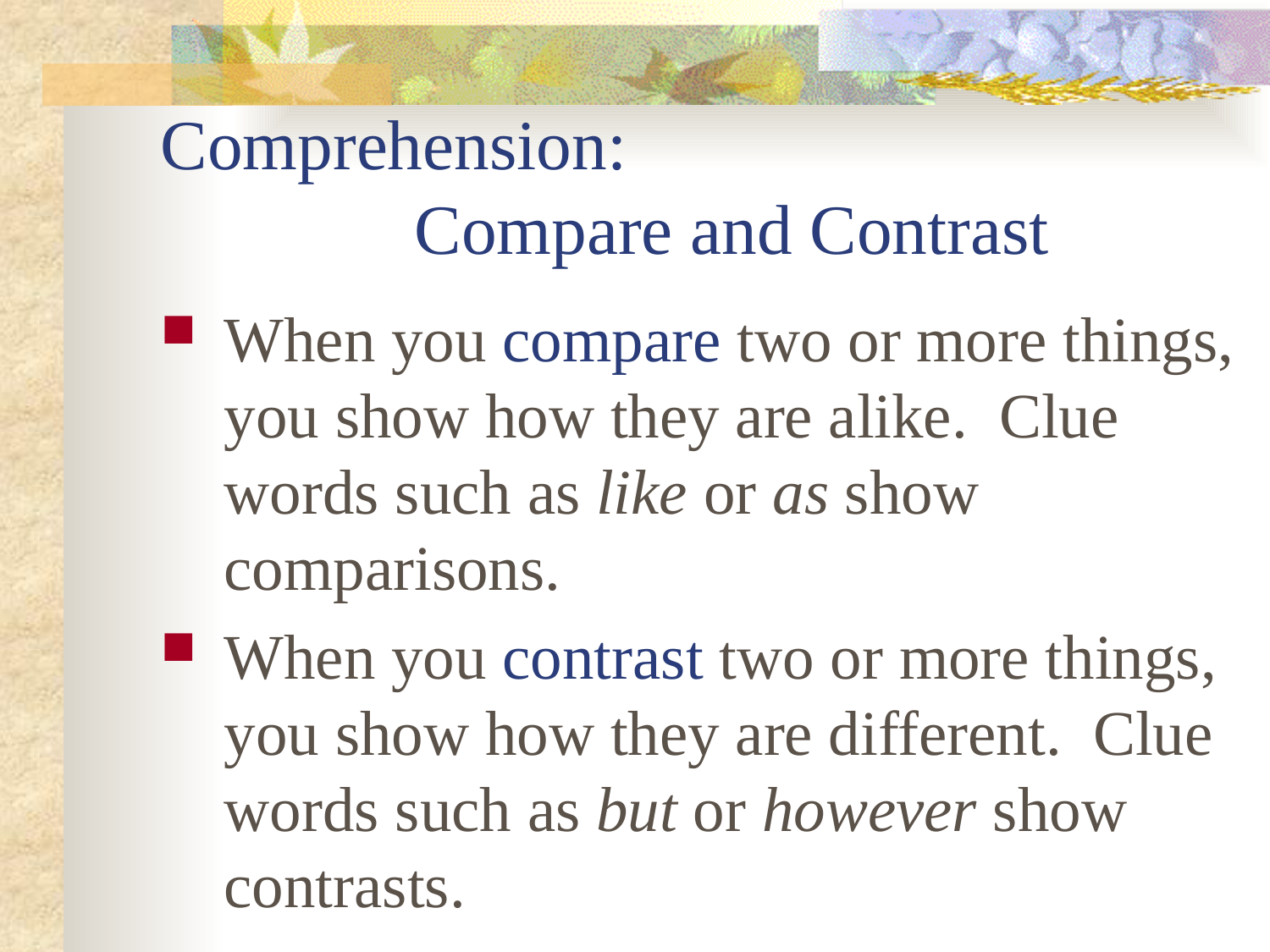

# Comprehension: Compare and Contrast
When you compare two or more things, you show how they are alike.  Clue words such as like or as show comparisons.
When you contrast two or more things, you show how they are different.  Clue words such as but or however show contrasts.